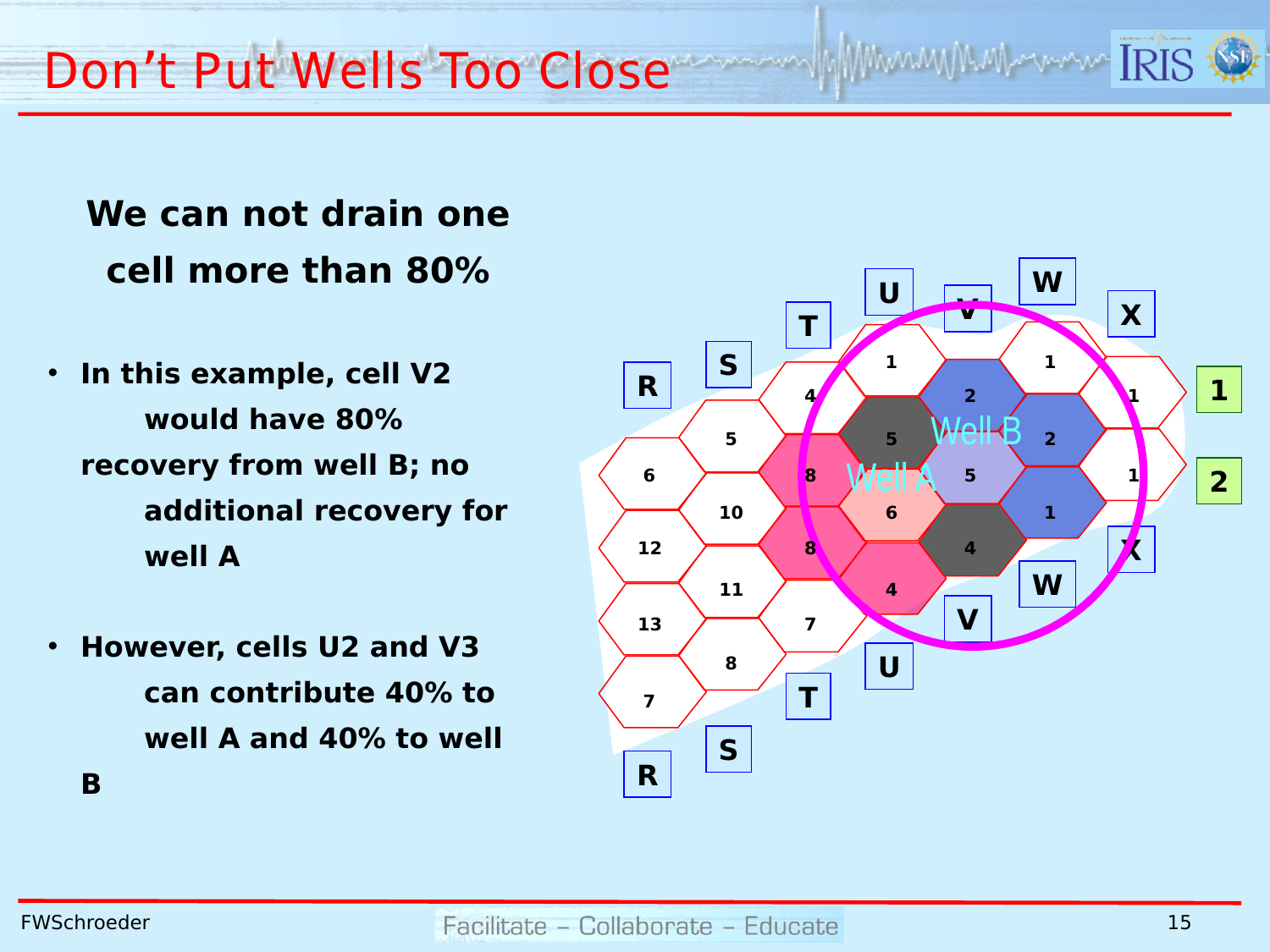

# Don’t Put Wells Too Close
We can not drain one cell more than 80%
W
U
V
X
T

In this example, cell V2 	would have 80% 	recovery from well B; no 	additional recovery for 	well A

However, cells U2 and V3 	can contribute 40% to 	well A and 40% to well B

S

1
1
4
2
1
5
5
2
6
8
5
1
10
6
1
12
8
4
11
4
13
7
8
7
R
1

Well B

2
Well A

X

W

V

U
T
S
R